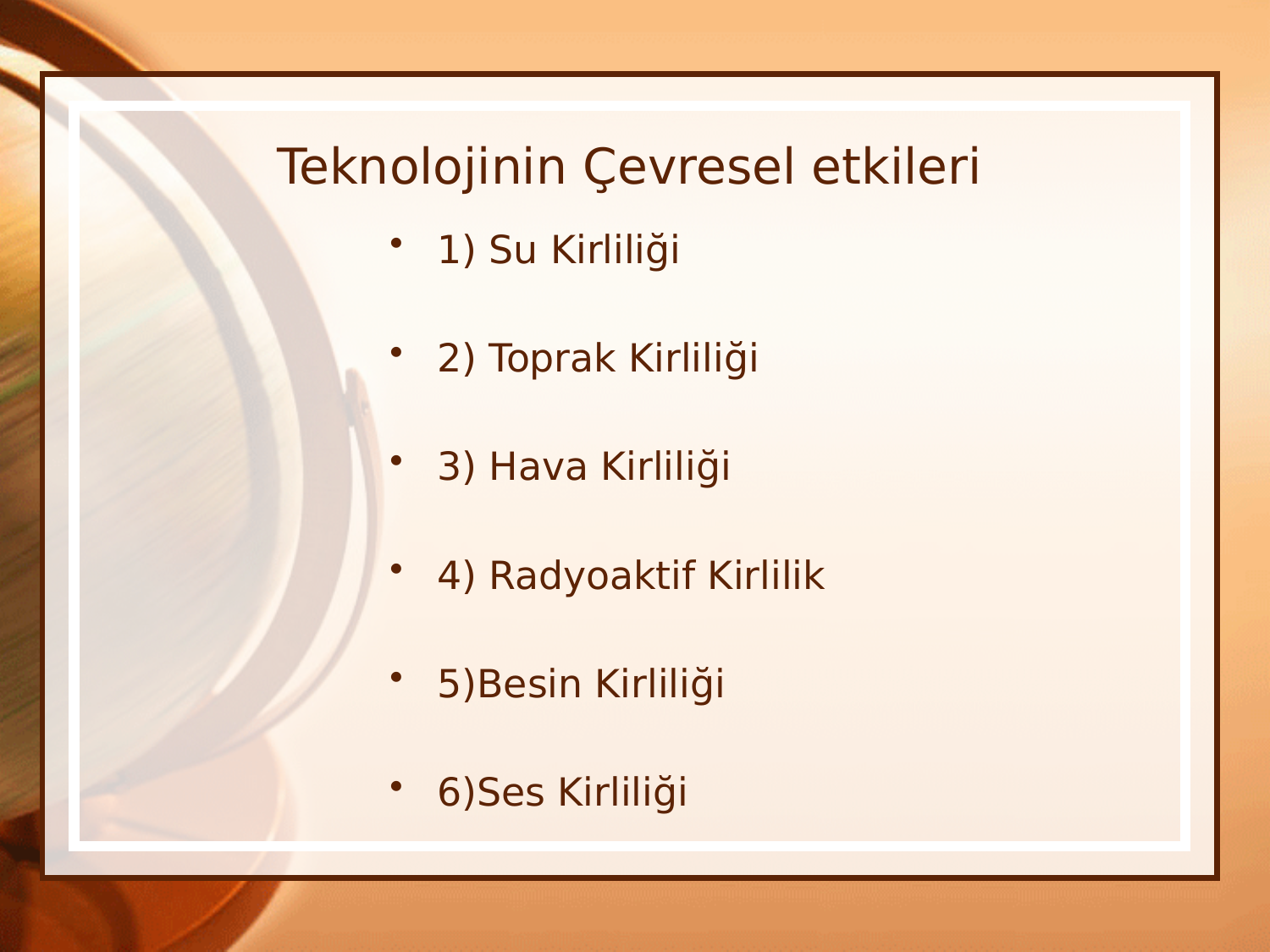

# Teknolojinin Çevresel etkileri
1) Su Kirliliği

2) Toprak Kirliliği

3) Hava Kirliliği

4) Radyoaktif Kirlilik

5)Besin Kirliliği

6)Ses Kirliliği